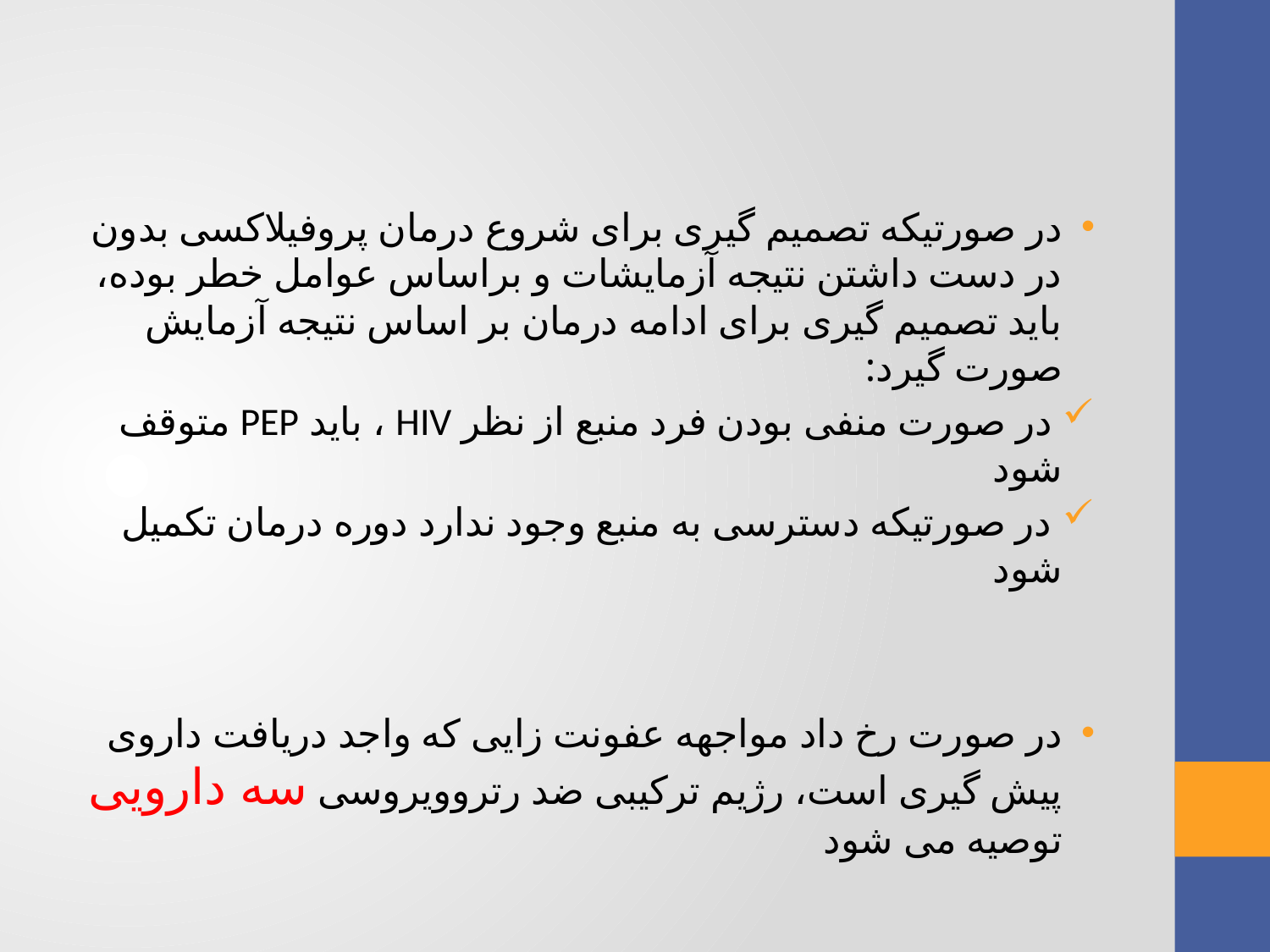

#
در صورتیکه تصمیم گیری برای شروع درمان پروفیلاکسی بدون در دست داشتن نتیجه آزمایشات و براساس عوامل خطر بوده، باید تصمیم گیری برای ادامه درمان بر اساس نتیجه آزمایش صورت گیرد:
 در صورت منفی بودن فرد منبع از نظر HIV ، بايد PEP متوقف شود
 در صورتیکه دسترسی به منبع وجود ندارد دوره درمان تکمیل شود

در صورت رخ داد مواجهه عفونت زایی که واجد دریافت داروی پیش گیری است، رژیم ترکیبی ضد رتروویروسی سه دارویی توصیه می شود